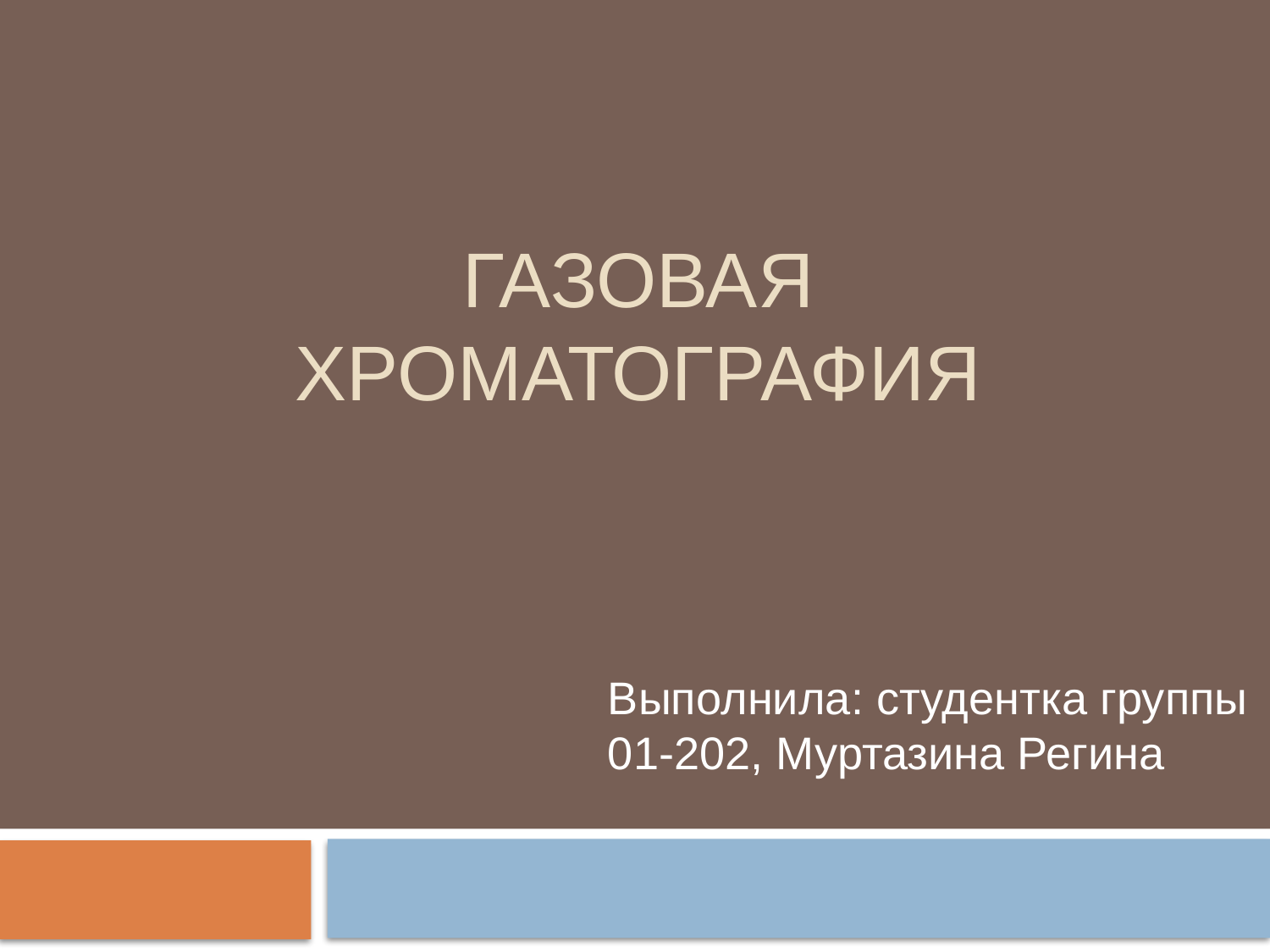

# Газовая хроматография
Выполнила: студентка группы 01-202, Муртазина Регина